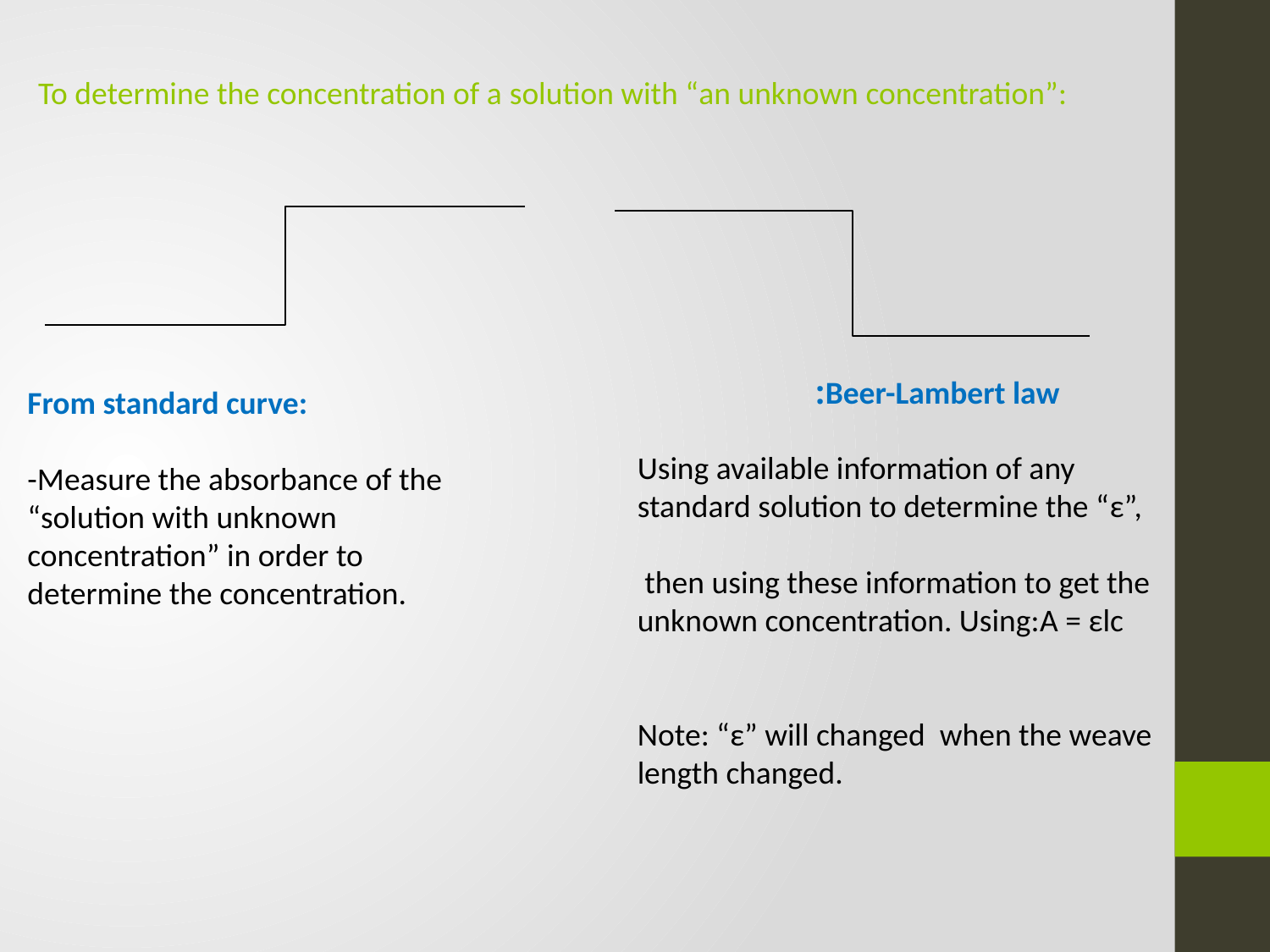

To determine the concentration of a solution with “an unknown concentration”:
Beer-Lambert law:
From standard curve:

-Measure the absorbance of the “solution with unknown concentration” in order to determine the concentration.
Using available information of any standard solution to determine the “ε”,

 then using these information to get the unknown concentration. Using:A = εlc

Note: “ε” will changed  when the weave length changed.